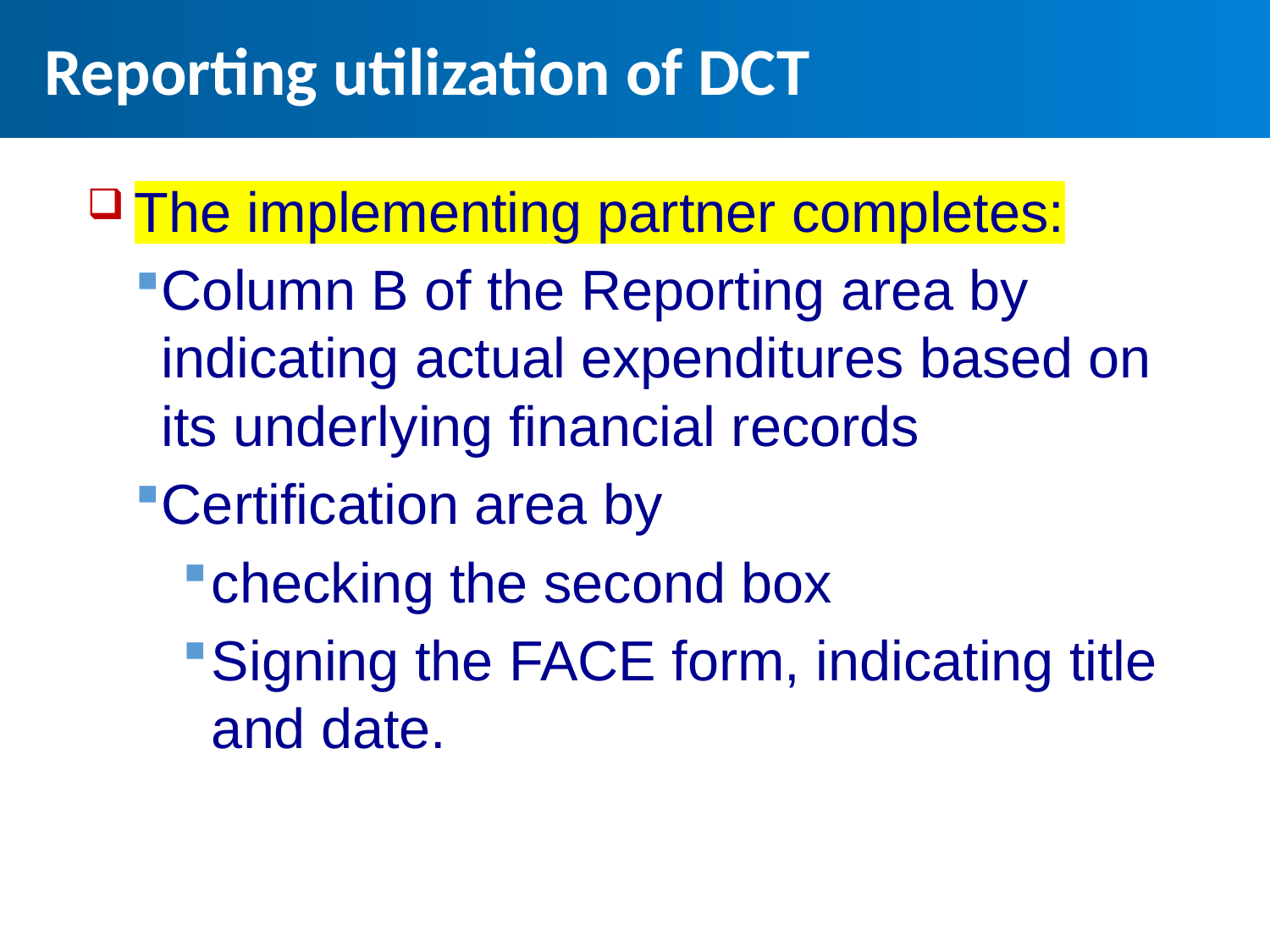

# Reporting utilization of DCT
The implementing partner completes:
Column B of the Reporting area by indicating actual expenditures based on its underlying financial records
Certification area by
checking the second box
Signing the FACE form, indicating title and date.